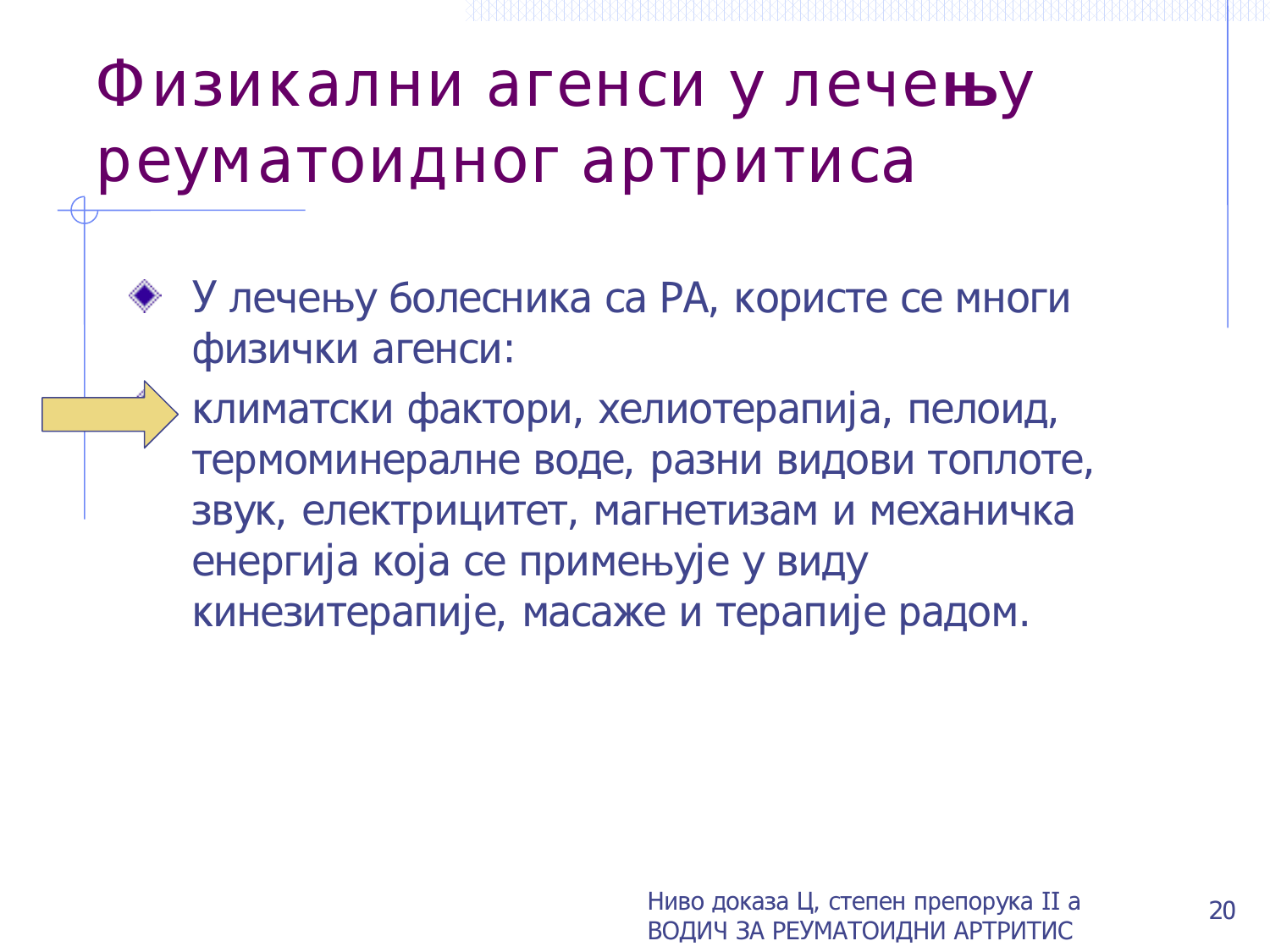

# Физикaлни агенси у лечењу реуматоидног артритиса
У лечењу болесника са РА, користе се многи физички агенси:
климатски фактори, хелиотерапија, пелоид, термоминералне воде, разни видови топлоте, звук, електрицитет, магнетизам и механичка енергија која се примењује у виду кинезитерапије, масаже и терапије радом.

20
Ниво доказа Ц, степен препорука II а
ВОДИЧ ЗА РЕУМАТОИДНИ АРТРИТИС